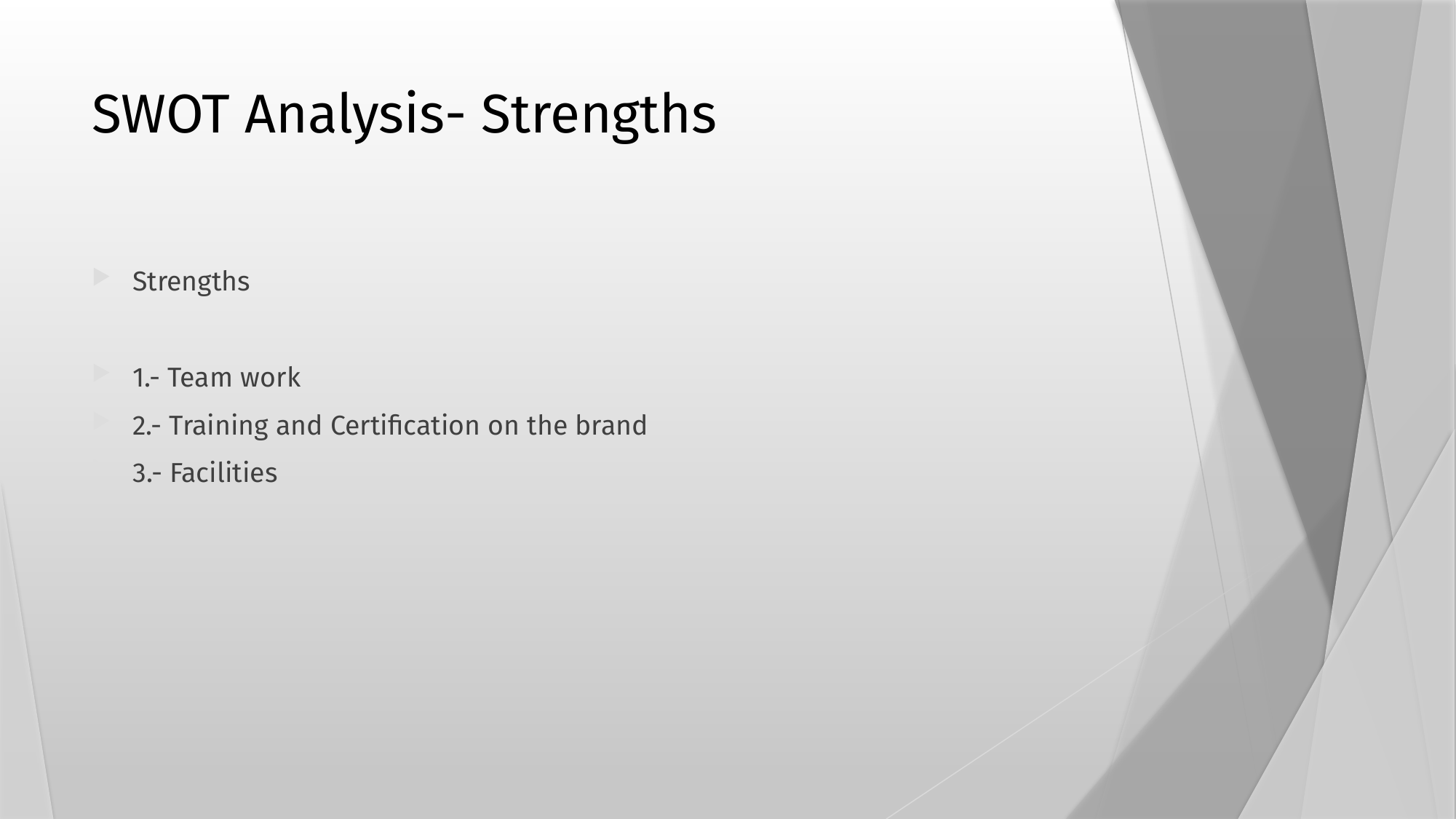

# SWOT Analysis- Strengths
Strengths

1.- Team work
2.- Training and Certification on the brand
3.- Facilities